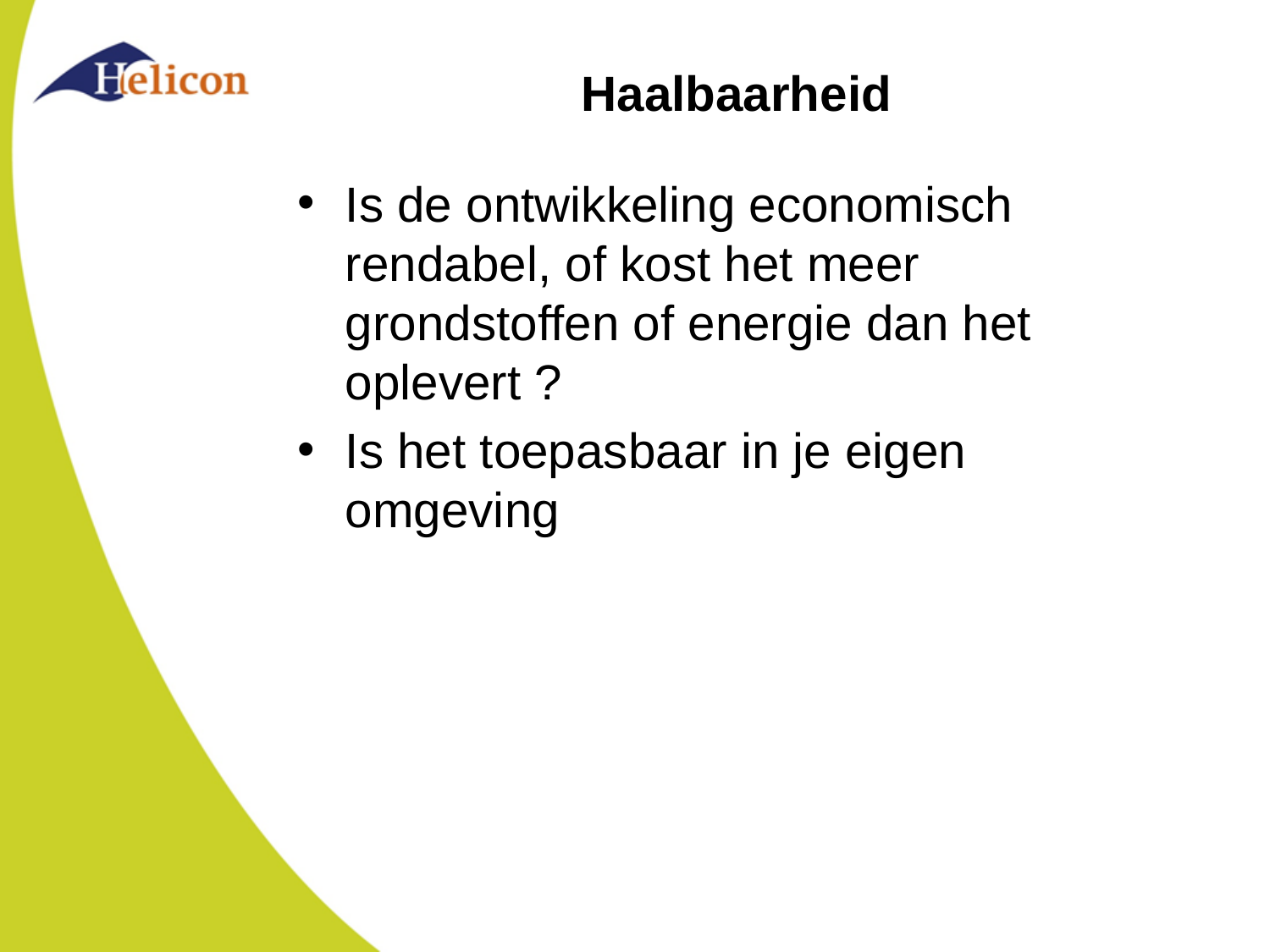

# Haalbaarheid
Is de ontwikkeling economisch rendabel, of kost het meer grondstoffen of energie dan het oplevert ?
Is het toepasbaar in je eigen omgeving